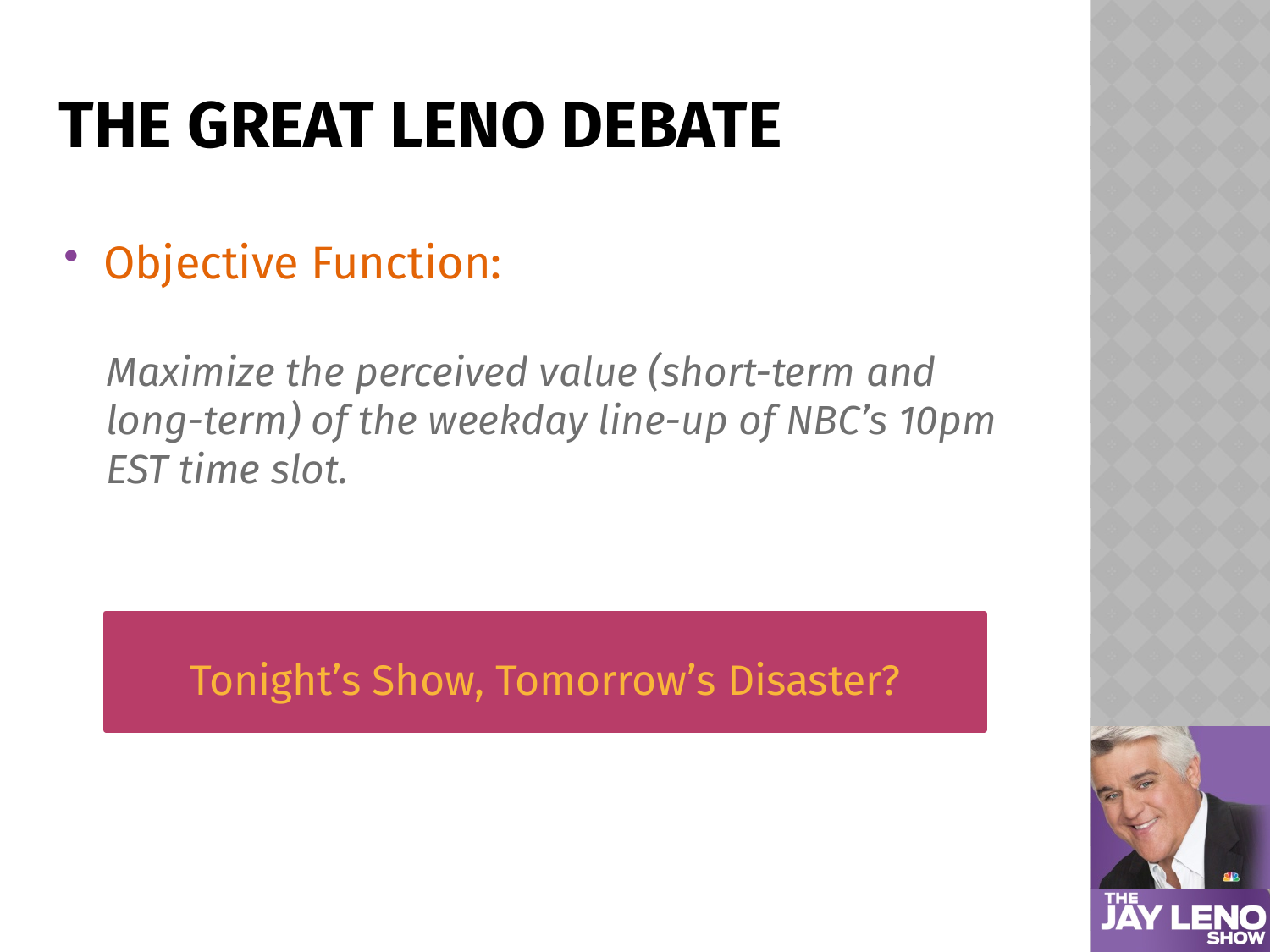

# THE GREAT LENO DEBATE
Objective Function:
Maximize the perceived value (short-term and
long-term) of the weekday line-up of NBC’s 10pm
EST time slot.

Tonight’s Show, Tomorrow’s Disaster?